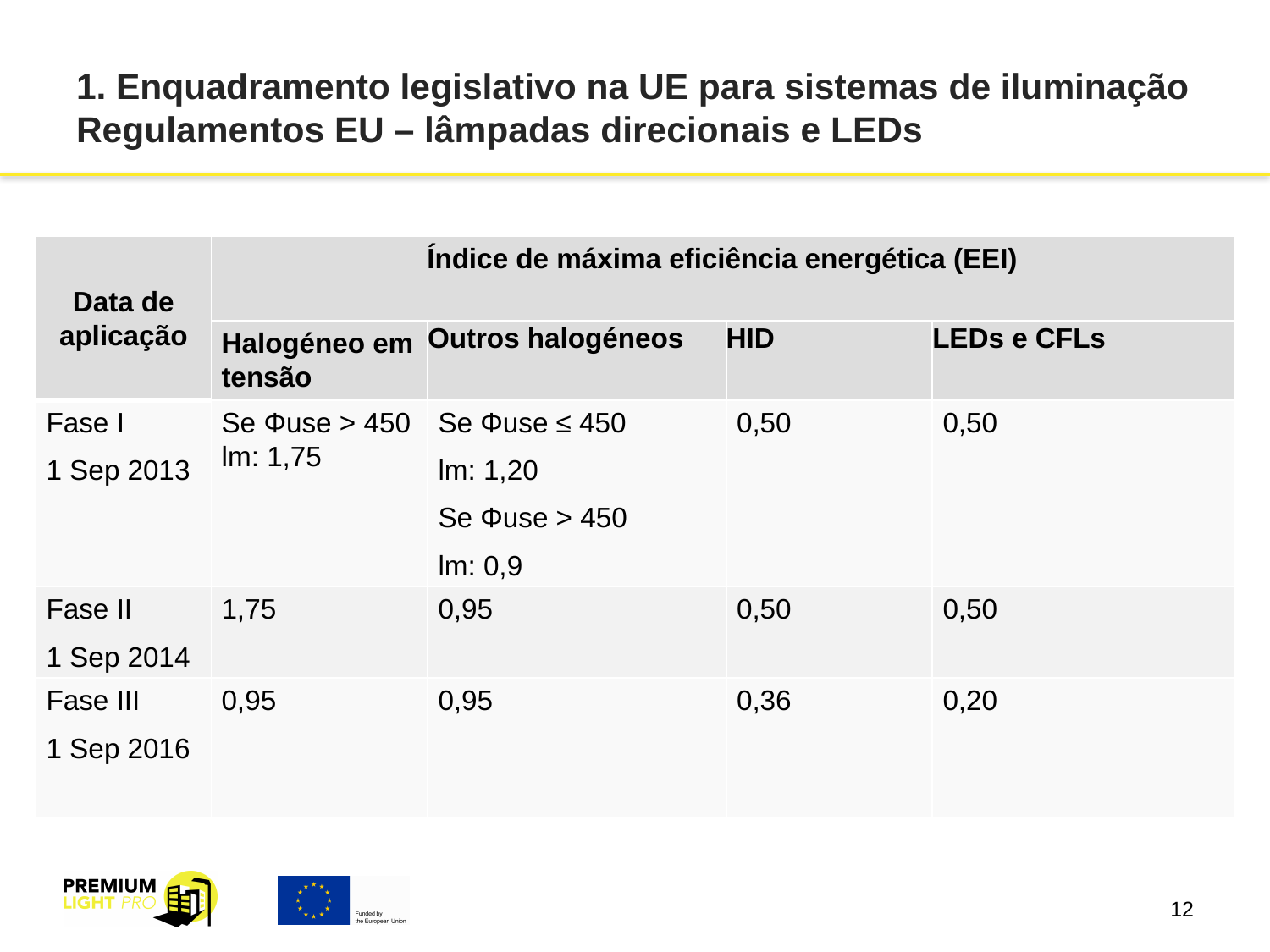

# 1. Enquadramento legislativo na UE para sistemas de iluminação Regulamentos EU – lâmpadas direcionais e LEDs

| Data de aplicação | Índice de máxima eficiência energética (EEI) |  |  |  |
| --- | --- | --- | --- | --- |
|  | Halogéneo em tensão | Outros halogéneos | HID | LEDs e CFLs |
| Fase I 1 Sep 2013 | Se Φuse > 450 lm: 1,75 | Se Φuse ≤ 450 lm: 1,20 Se Φuse > 450 lm: 0,9 | 0,50 | 0,50 |
| Fase II 1 Sep 2014 | 1,75 | 0,95 | 0,50 | 0,50 |
| Fase III 1 Sep 2016 | 0,95 | 0,95 | 0,36 | 0,20 |